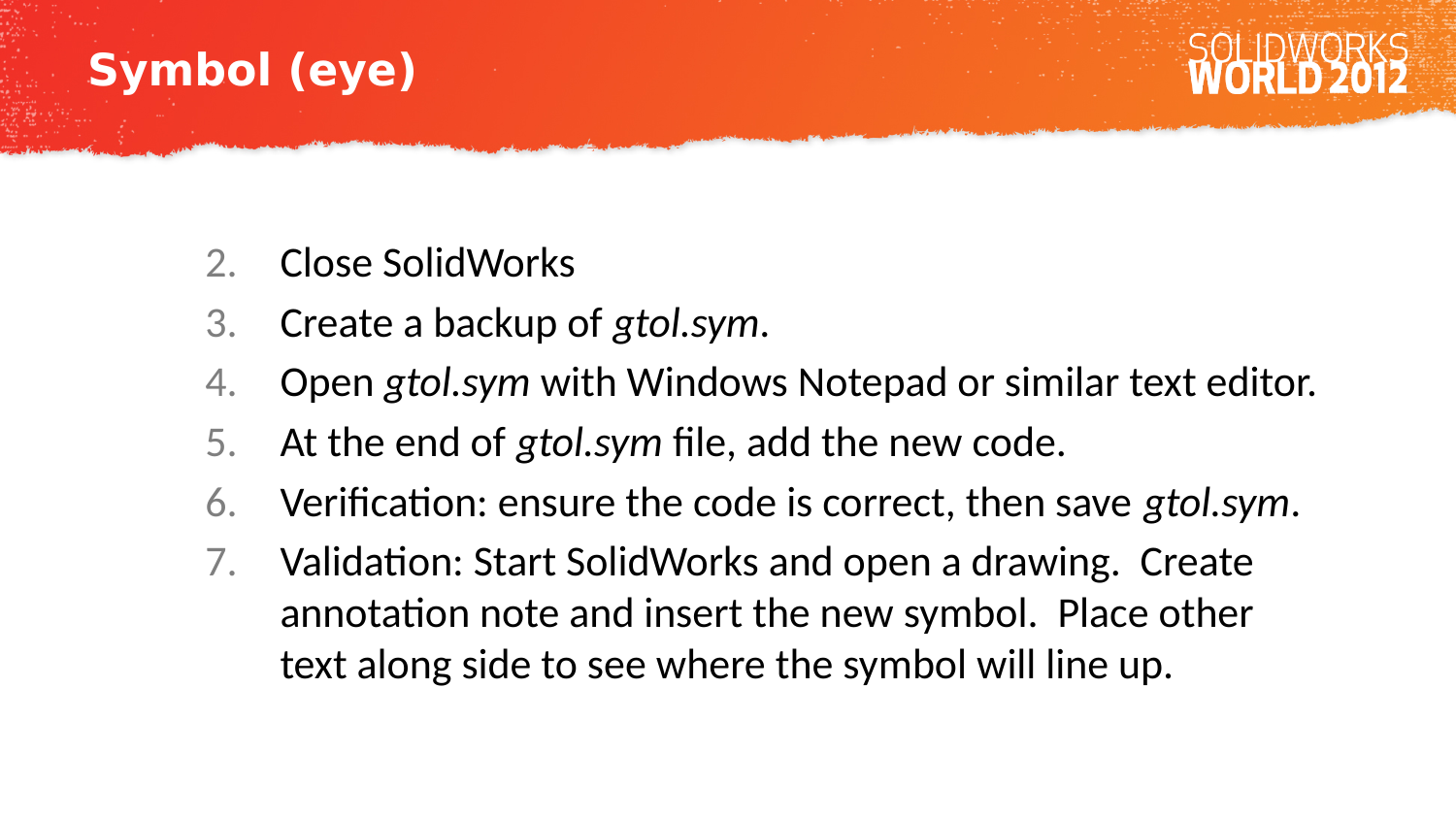

# Symbol (eye)
Close SolidWorks
Create a backup of gtol.sym.
Open gtol.sym with Windows Notepad or similar text editor.
At the end of gtol.sym file, add the new code.
Verification: ensure the code is correct, then save gtol.sym.
Validation: Start SolidWorks and open a drawing.  Create annotation note and insert the new symbol.  Place other text along side to see where the symbol will line up.